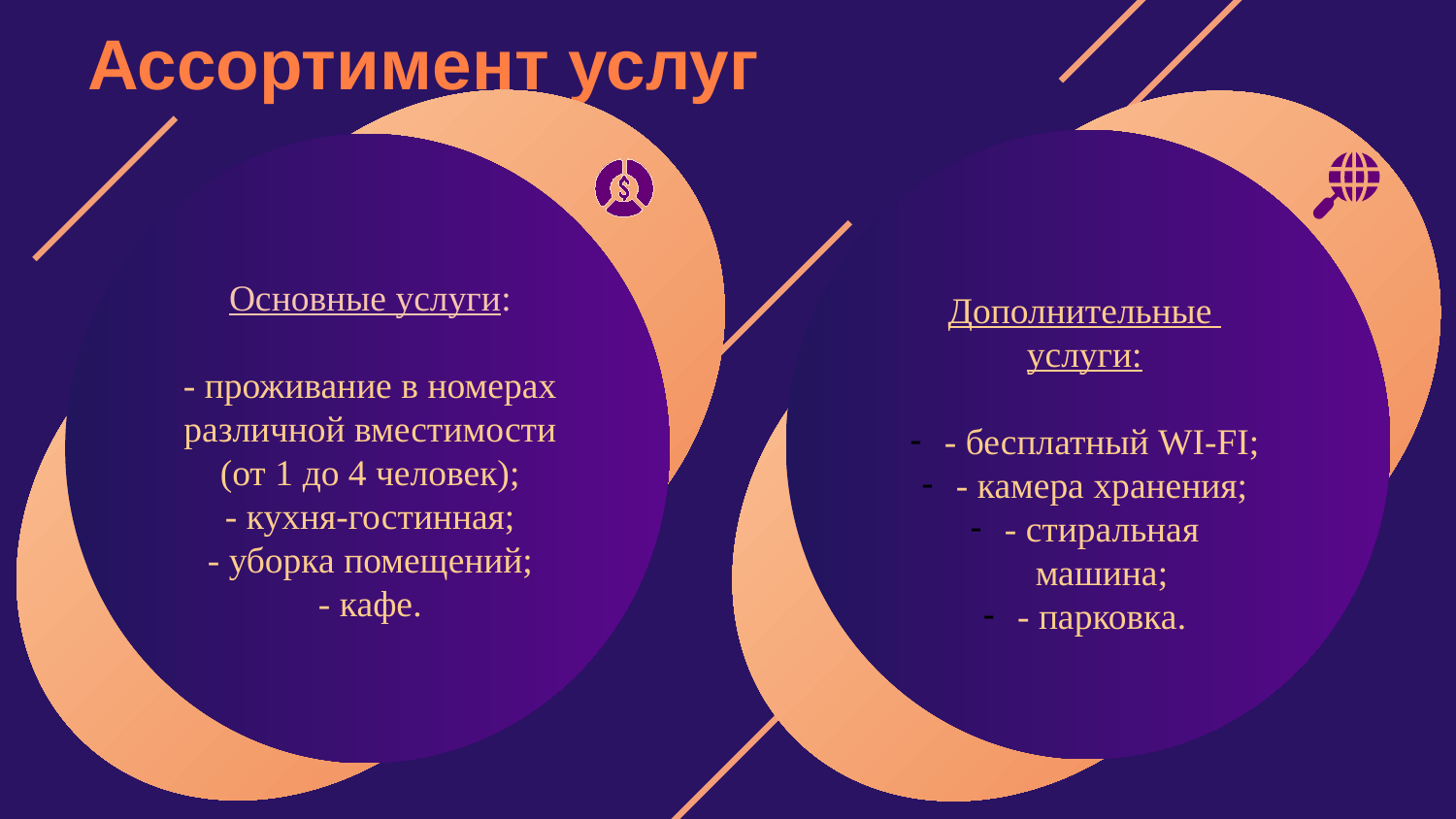

Ассортимент услуг

Основные услуги:

- проживание в номерах различной вместимости (от 1 до 4 человек);
- кухня-гостинная;
- уборка помещений;
- кафе.
Дополнительные
услуги:

- бесплатный WI-FI;
- камера хранения;
- стиральная машина;
- парковка.